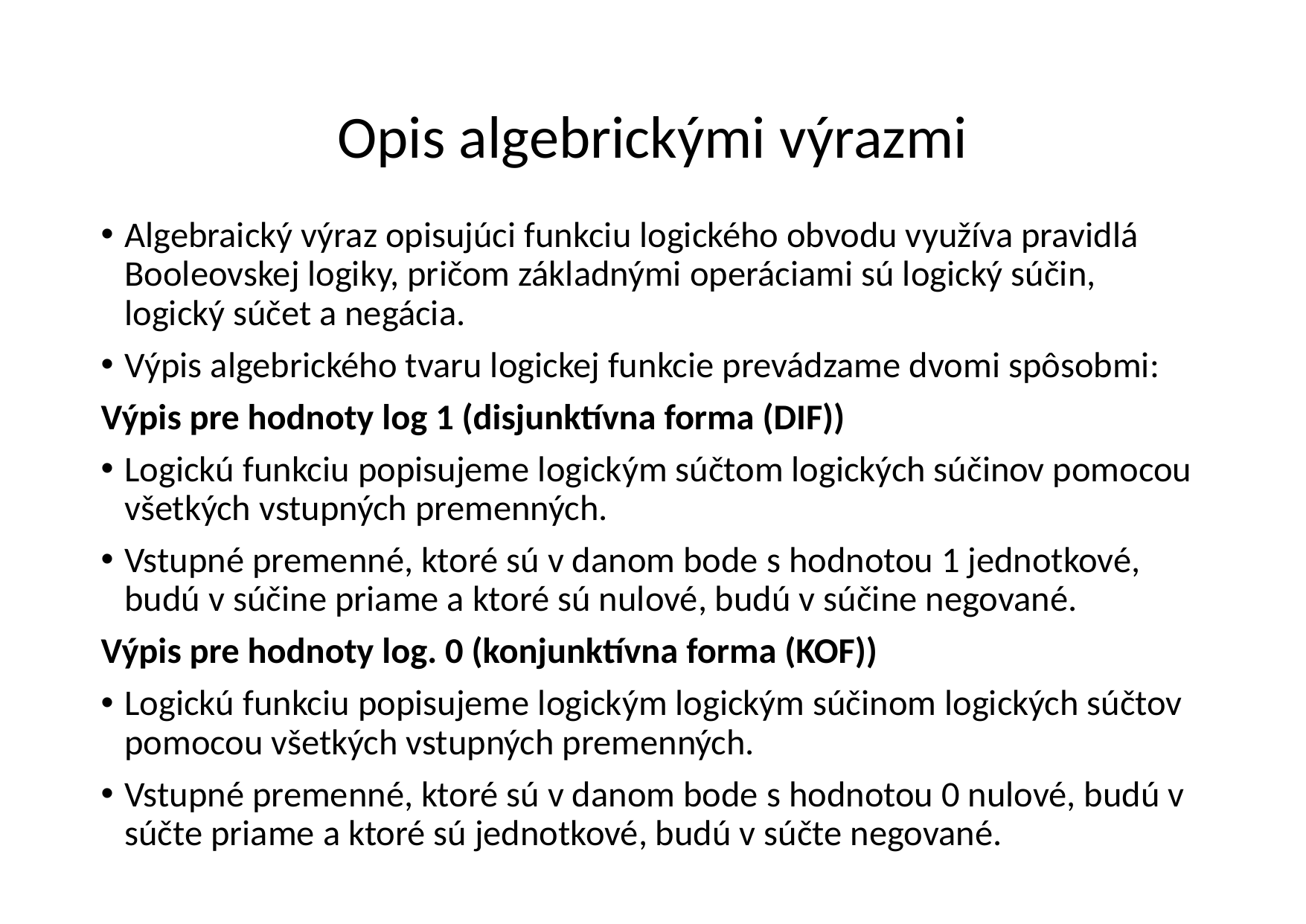

# Opis algebrickými výrazmi
Algebraický výraz opisujúci funkciu logického obvodu využíva pravidlá Booleovskej logiky, pričom základnými operáciami sú logický súčin, logický súčet a negácia.
Výpis algebrického tvaru logickej funkcie prevádzame dvomi spôsobmi:
Výpis pre hodnoty log 1 (disjunktívna forma (DIF))
Logickú funkciu popisujeme logickým súčtom logických súčinov pomocou všetkých vstupných premenných.
Vstupné premenné, ktoré sú v danom bode s hodnotou 1 jednotkové, budú v súčine priame a ktoré sú nulové, budú v súčine negované.
Výpis pre hodnoty log. 0 (konjunktívna forma (KOF))
Logickú funkciu popisujeme logickým logickým súčinom logických súčtov pomocou všetkých vstupných premenných.
Vstupné premenné, ktoré sú v danom bode s hodnotou 0 nulové, budú v súčte priame a ktoré sú jednotkové, budú v súčte negované.